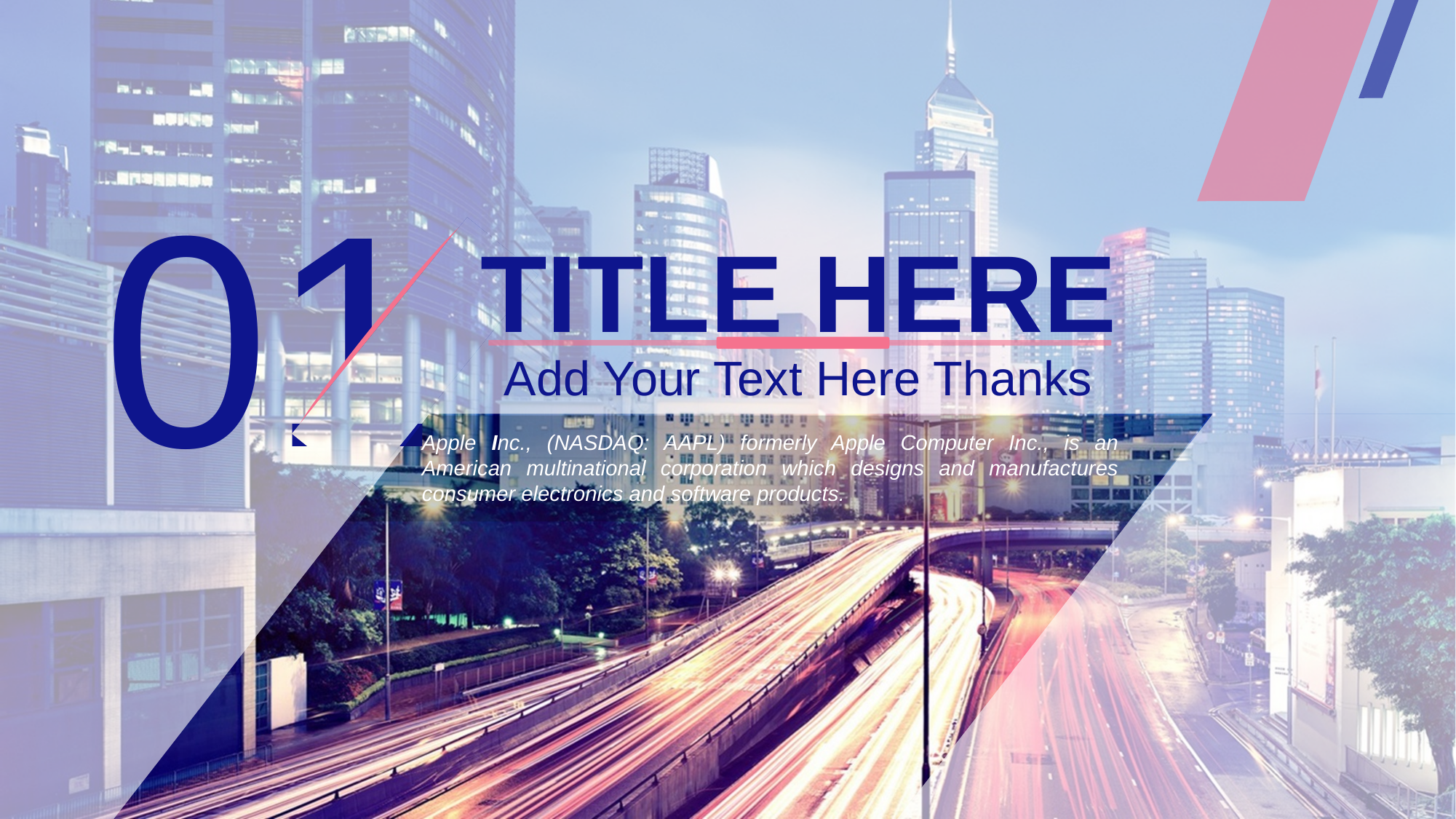

01

TITLE HERE
Add Your Text Here Thanks

Apple Inc., (NASDAQ: AAPL) formerly Apple Computer Inc., is an American multinational corporation which designs and manufactures consumer electronics and software products.